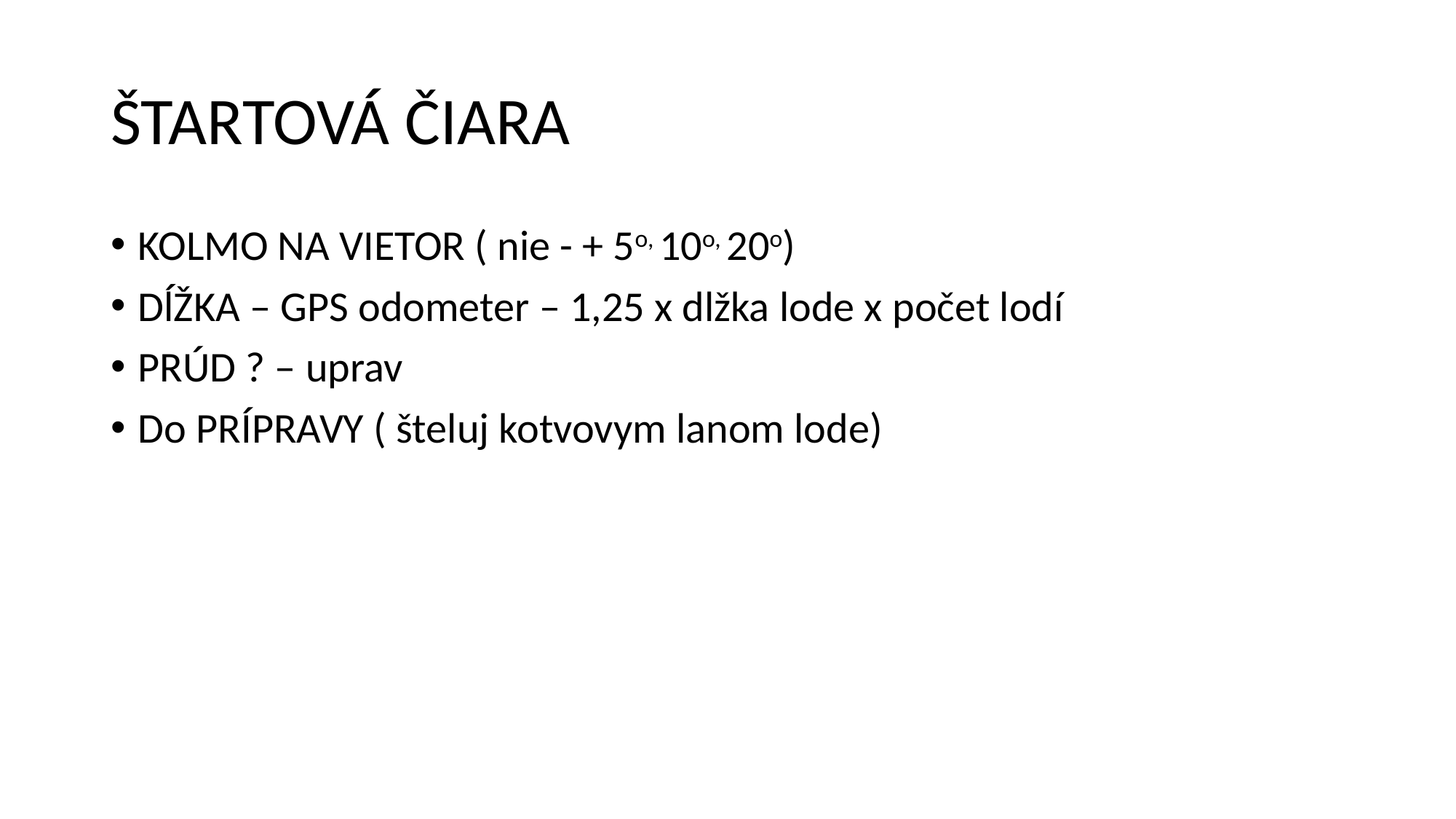

# ŠTARTOVÁ ČIARA
KOLMO NA VIETOR ( nie - + 5o, 10o, 20o)
DĺŽKA – GPS odometer – 1,25 x dlžka lode x počet lodí
PRÚD ? – uprav
Do PRÍPRAVY ( šteluj kotvovym lanom lode)